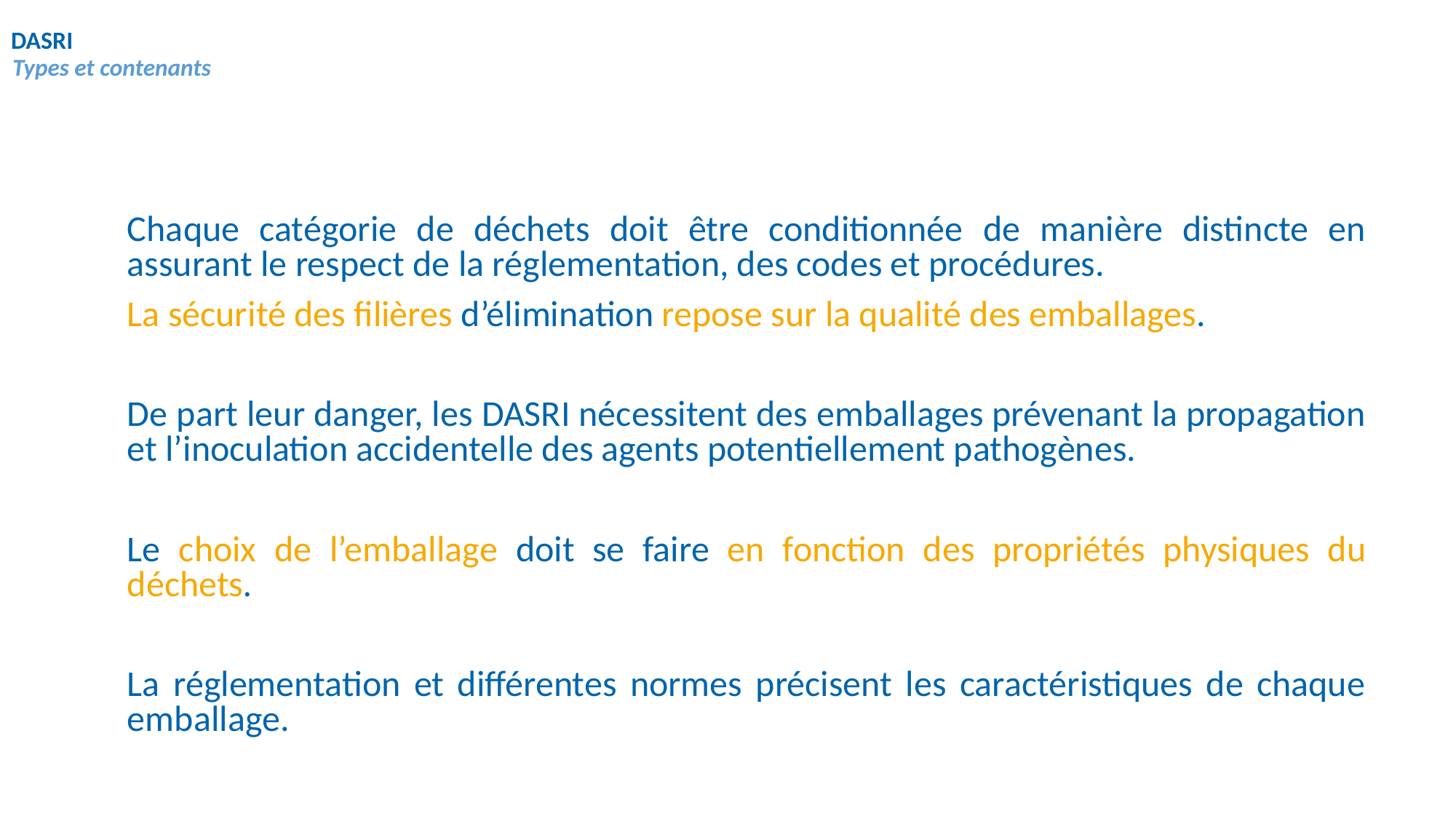

# DASRI
Types et contenants
	Chaque catégorie de déchets doit être conditionnée de manière distincte en assurant le respect de la réglementation, des codes et procédures.
	La sécurité des filières d’élimination repose sur la qualité des emballages.

	De part leur danger, les DASRI nécessitent des emballages prévenant la propagation et l’inoculation accidentelle des agents potentiellement pathogènes.

	Le choix de l’emballage doit se faire en fonction des propriétés physiques du déchets.

	La réglementation et différentes normes précisent les caractéristiques de chaque emballage.